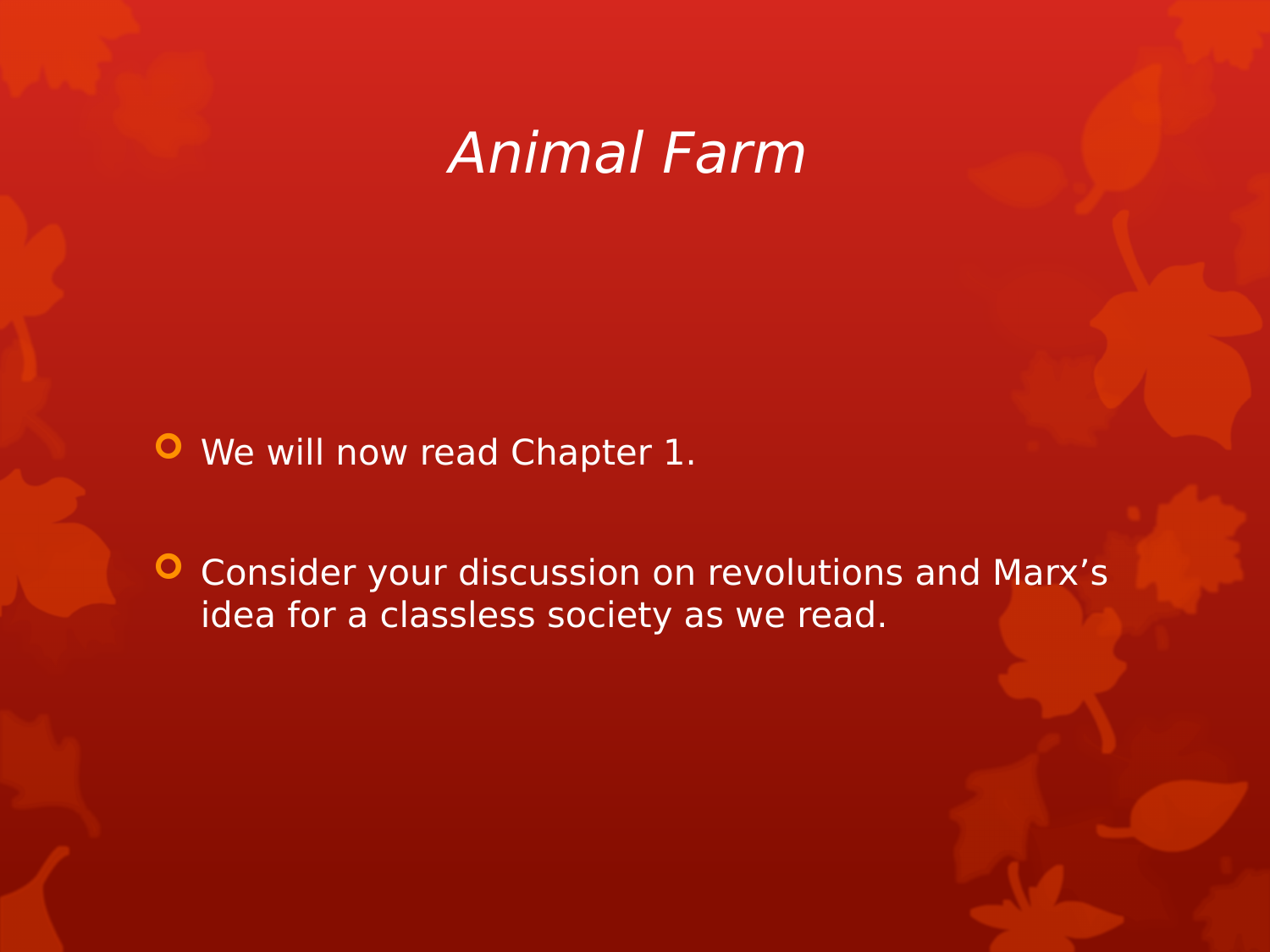

# Animal Farm
We will now read Chapter 1.

Consider your discussion on revolutions and Marx’s idea for a classless society as we read.